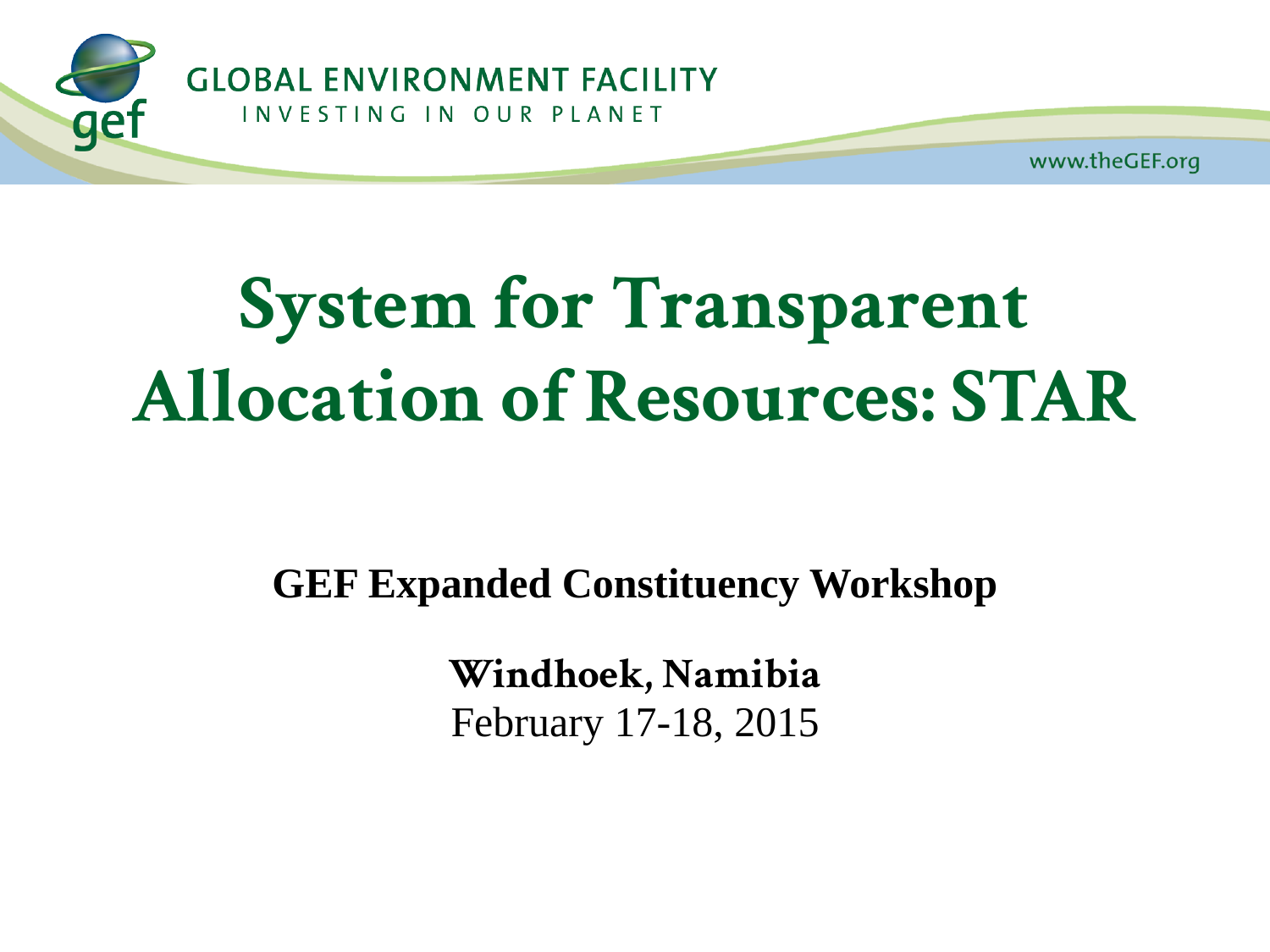

# System for Transparent Allocation of Resources: STAR

GEF Expanded Constituency Workshop

Windhoek, Namibia
February 17-18, 2015